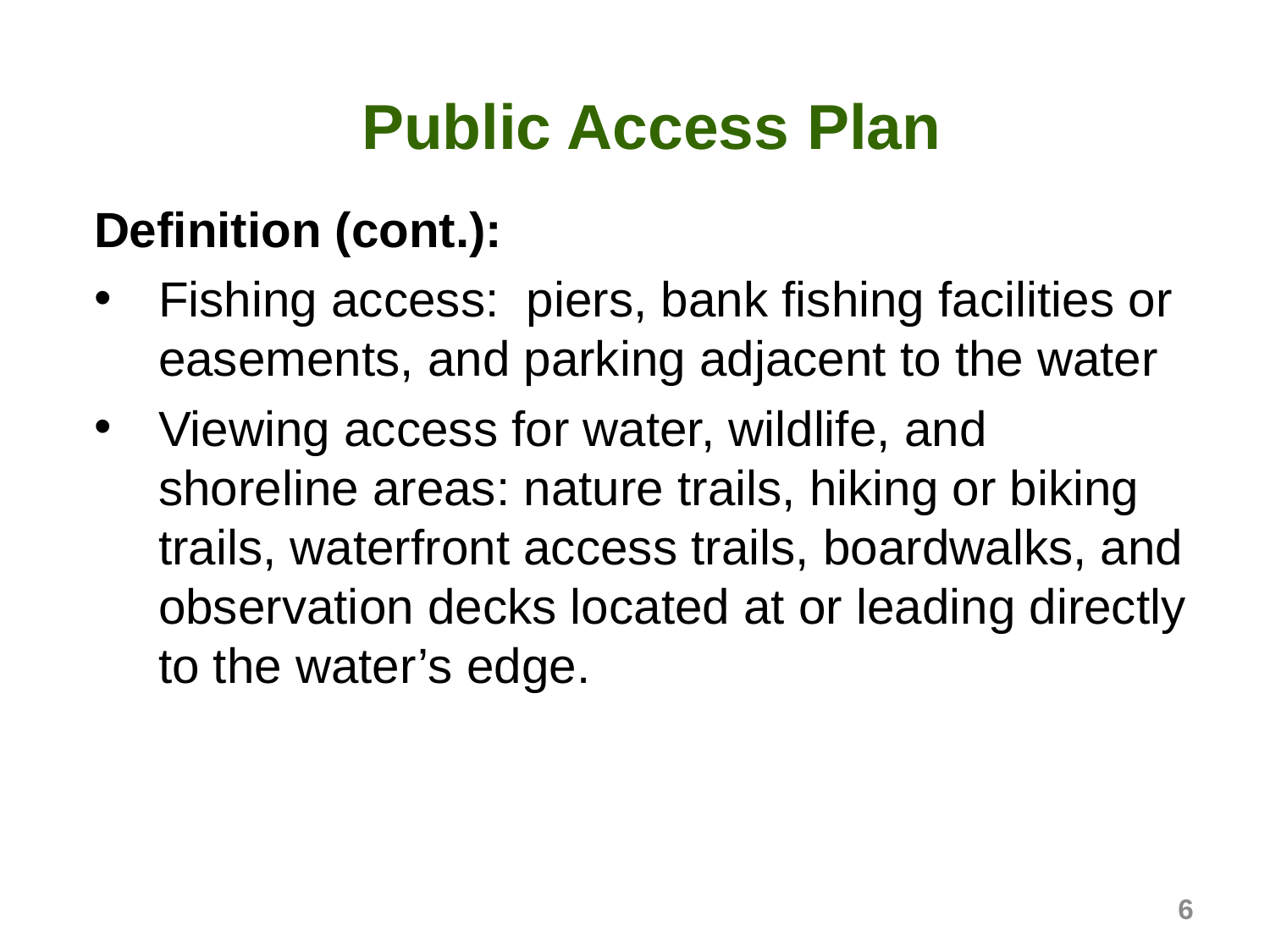

Public Access Plan
Definition (cont.):
Fishing access:  piers, bank fishing facilities or easements, and parking adjacent to the water
Viewing access for water, wildlife, and shoreline areas: nature trails, hiking or biking trails, waterfront access trails, boardwalks, and observation decks located at or leading directly to the water’s edge.

6